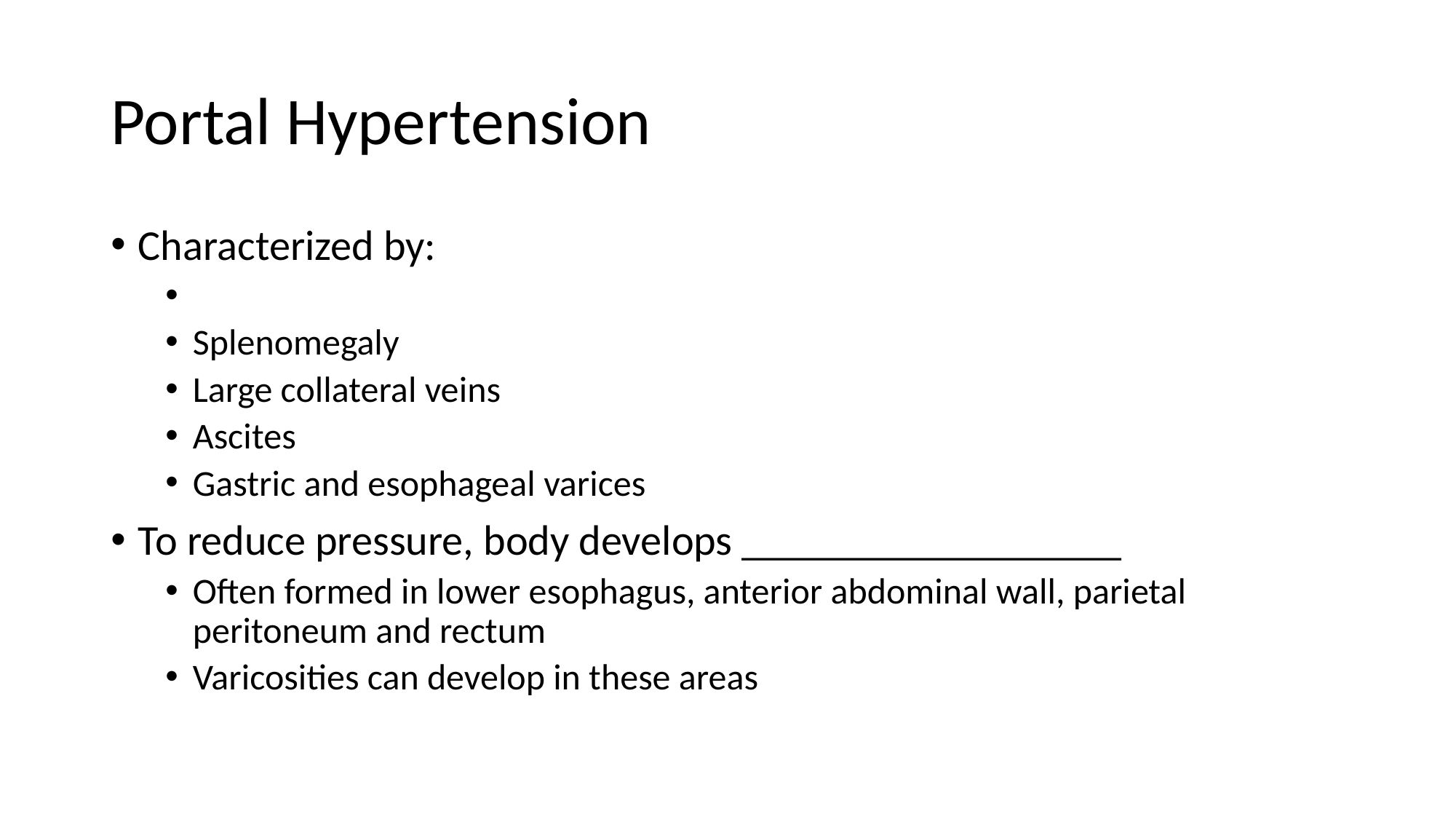

# Portal Hypertension
Characterized by:

Splenomegaly
Large collateral veins
Ascites
Gastric and esophageal varices
To reduce pressure, body develops __________________
Often formed in lower esophagus, anterior abdominal wall, parietal peritoneum and rectum
Varicosities can develop in these areas